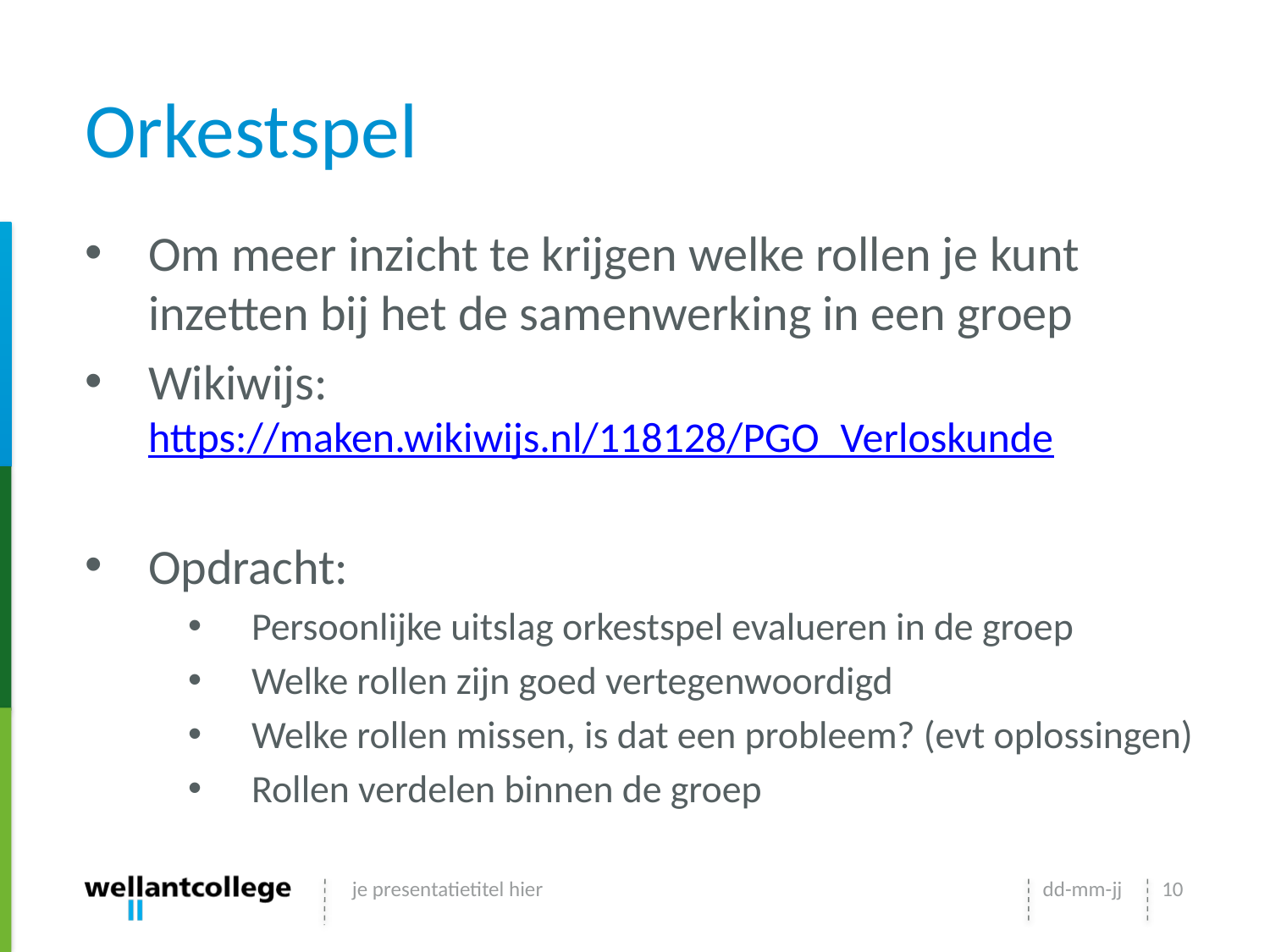

# Orkestspel
Om meer inzicht te krijgen welke rollen je kunt inzetten bij het de samenwerking in een groep
Wikiwijs: https://maken.wikiwijs.nl/118128/PGO_Verloskunde

Opdracht:
Persoonlijke uitslag orkestspel evalueren in de groep
Welke rollen zijn goed vertegenwoordigd
Welke rollen missen, is dat een probleem? (evt oplossingen)
Rollen verdelen binnen de groep

je presentatietitel hier
dd-mm-jj
10